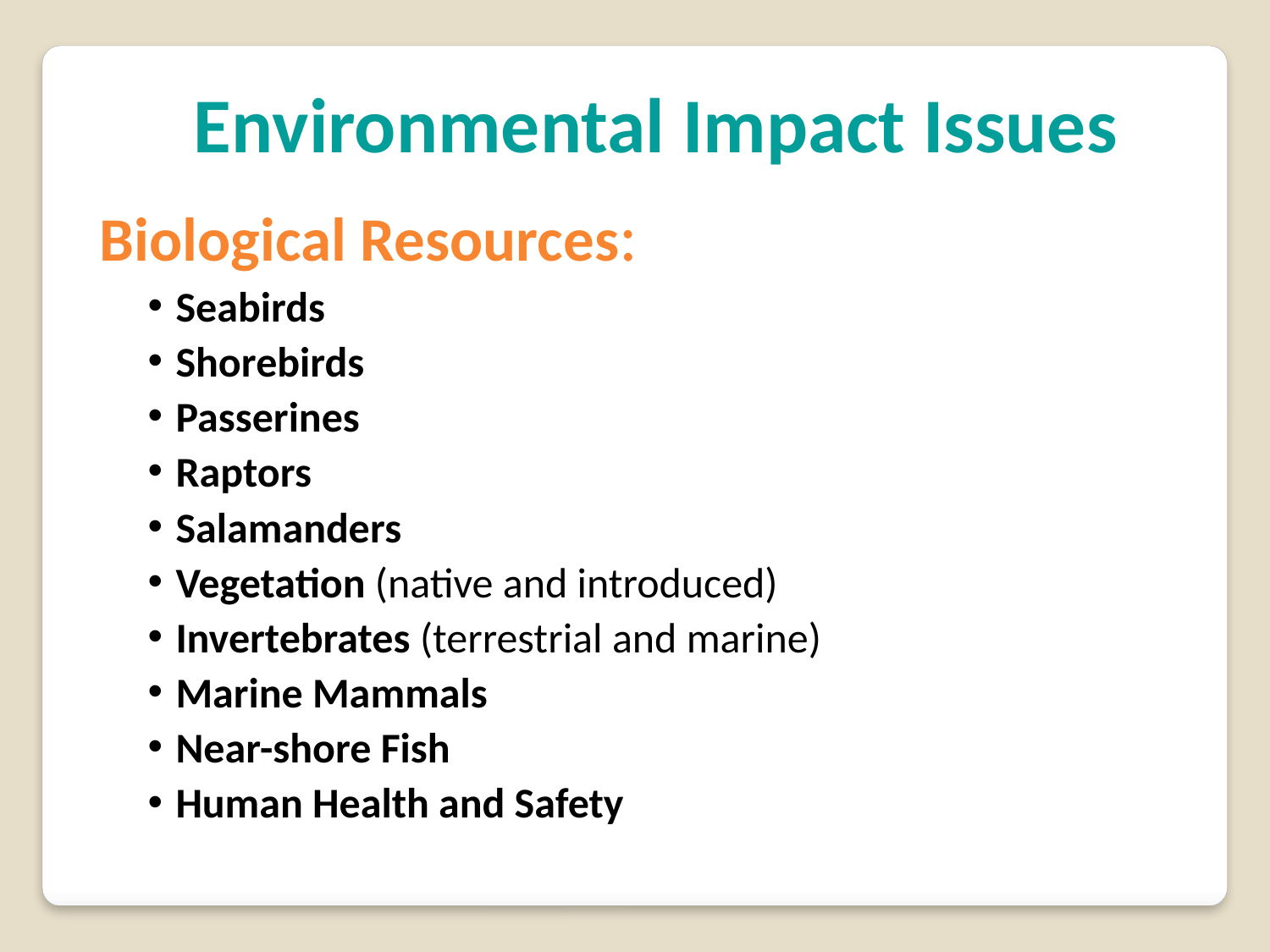

Environmental Impact Issues
Biological Resources:
Seabirds
Shorebirds
Passerines
Raptors
Salamanders
Vegetation (native and introduced)
Invertebrates (terrestrial and marine)
Marine Mammals
Near-shore Fish
Human Health and Safety